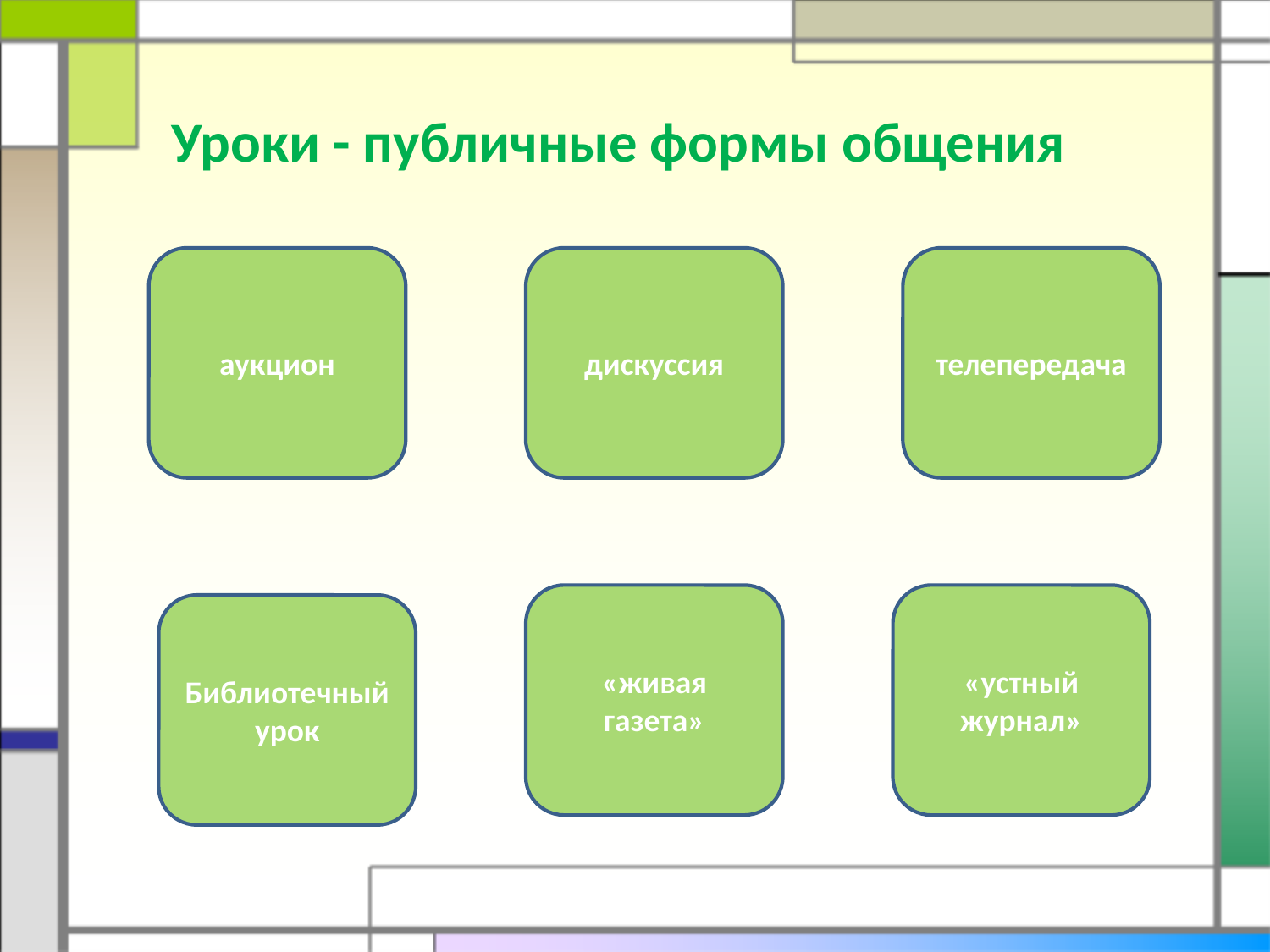

Уроки - публичные формы общения
аукцион
дискуссия
телепередача
«живая газета»
«устный журнал»
Библиотечный урок